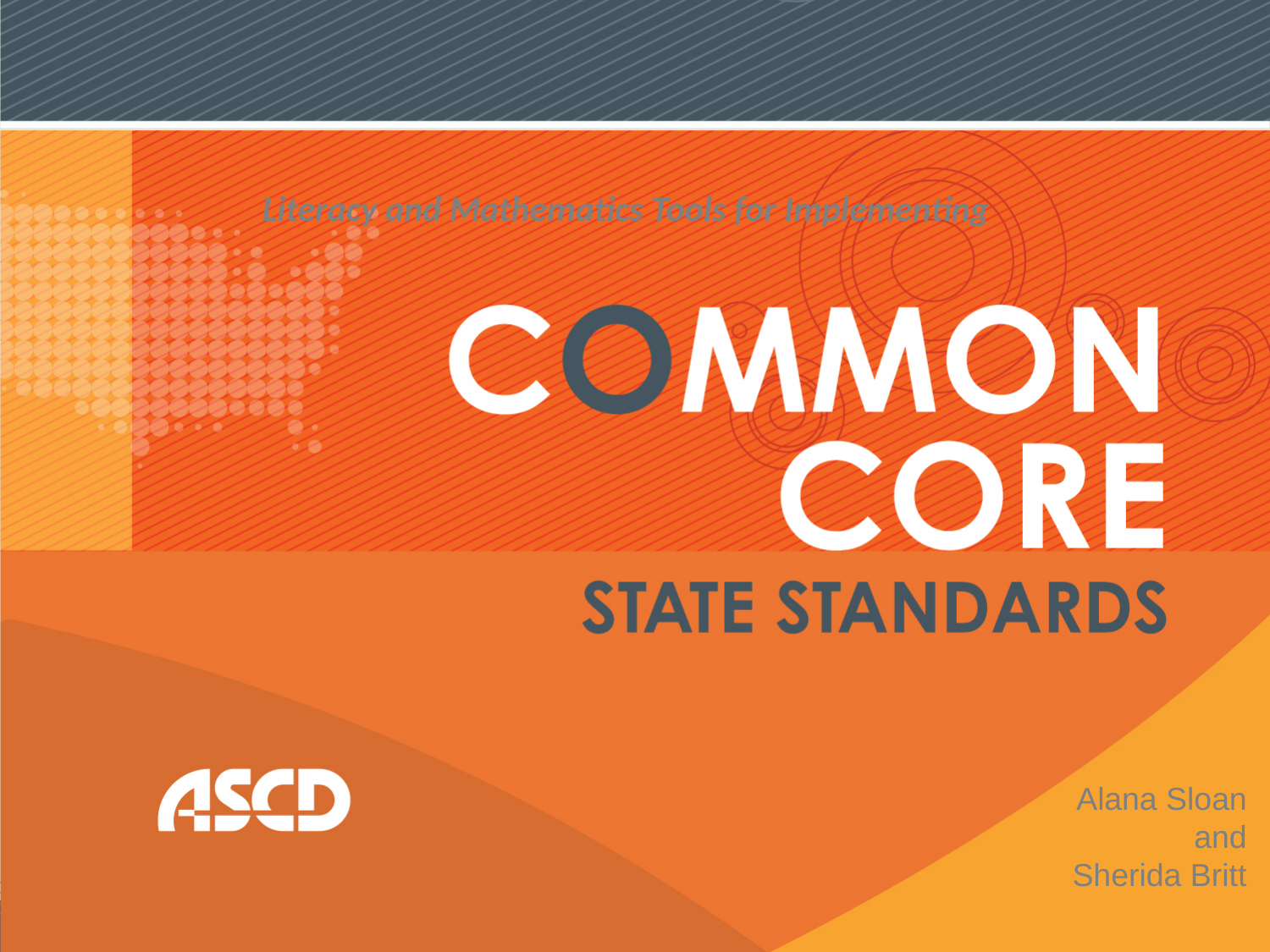

Literacy and Mathematics Tools for Implementing
Alana Sloan
and
Sherida Britt